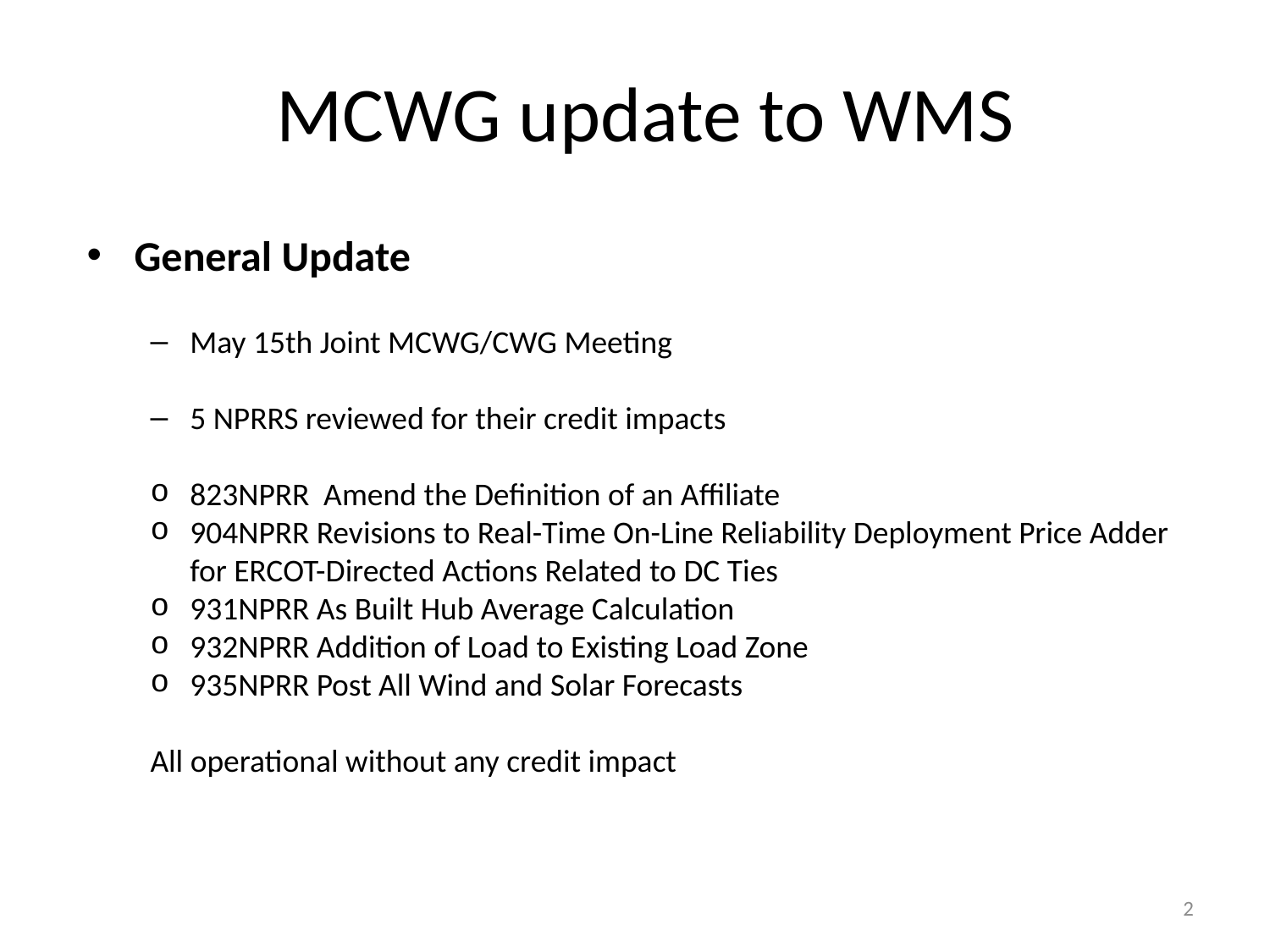

# MCWG update to WMS
General Update

May 15th Joint MCWG/CWG Meeting

5 NPRRS reviewed for their credit impacts

823NPRR  Amend the Definition of an Affiliate
904NPRR Revisions to Real-Time On-Line Reliability Deployment Price Adder for ERCOT-Directed Actions Related to DC Ties
931NPRR As Built Hub Average Calculation
932NPRR Addition of Load to Existing Load Zone
935NPRR Post All Wind and Solar Forecasts

All operational without any credit impact

2